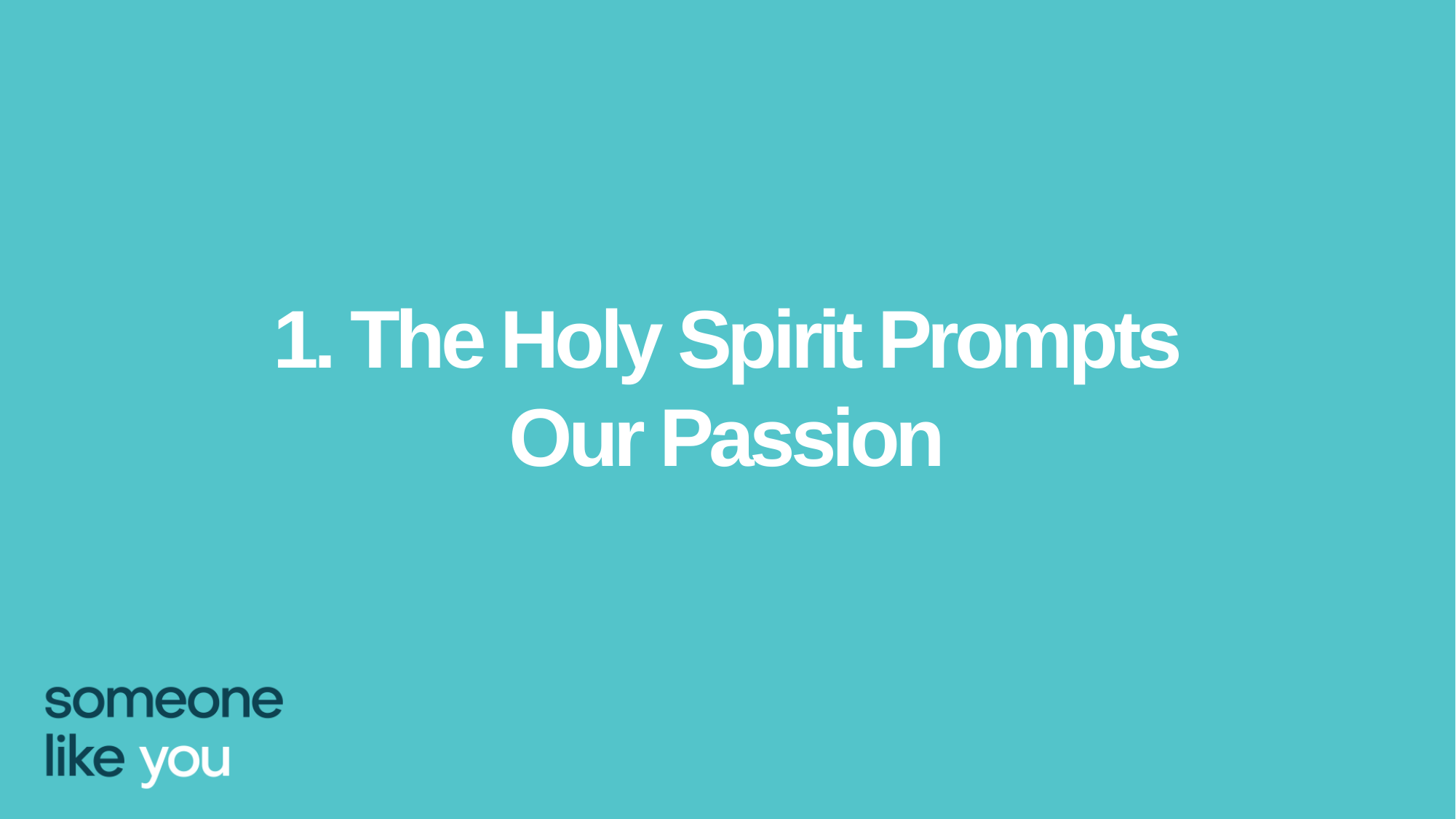

1. The Holy Spirit Prompts
Our Passion